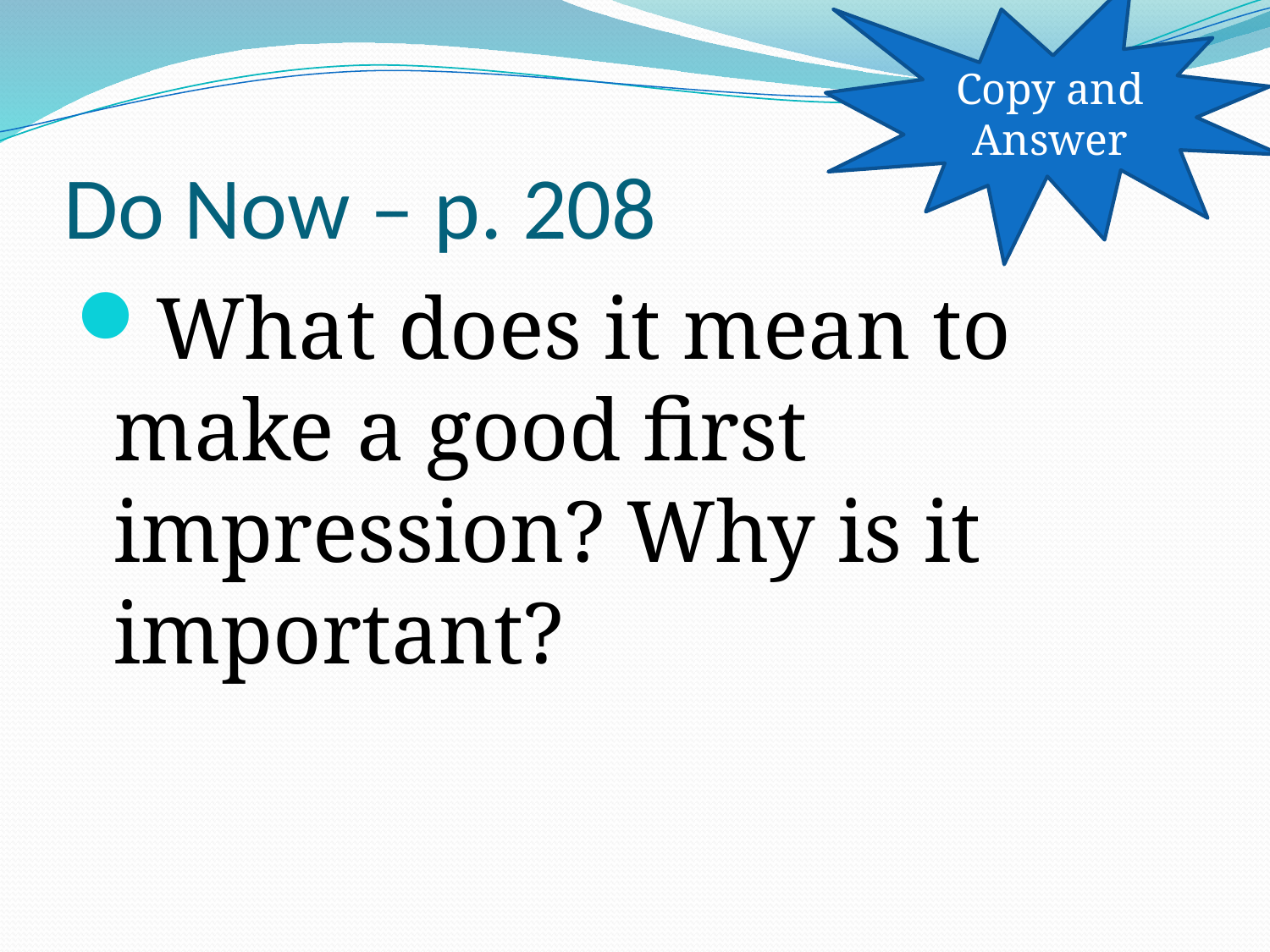

Copy and Answer
# Do Now – p. 208
What does it mean to make a good first impression? Why is it important?